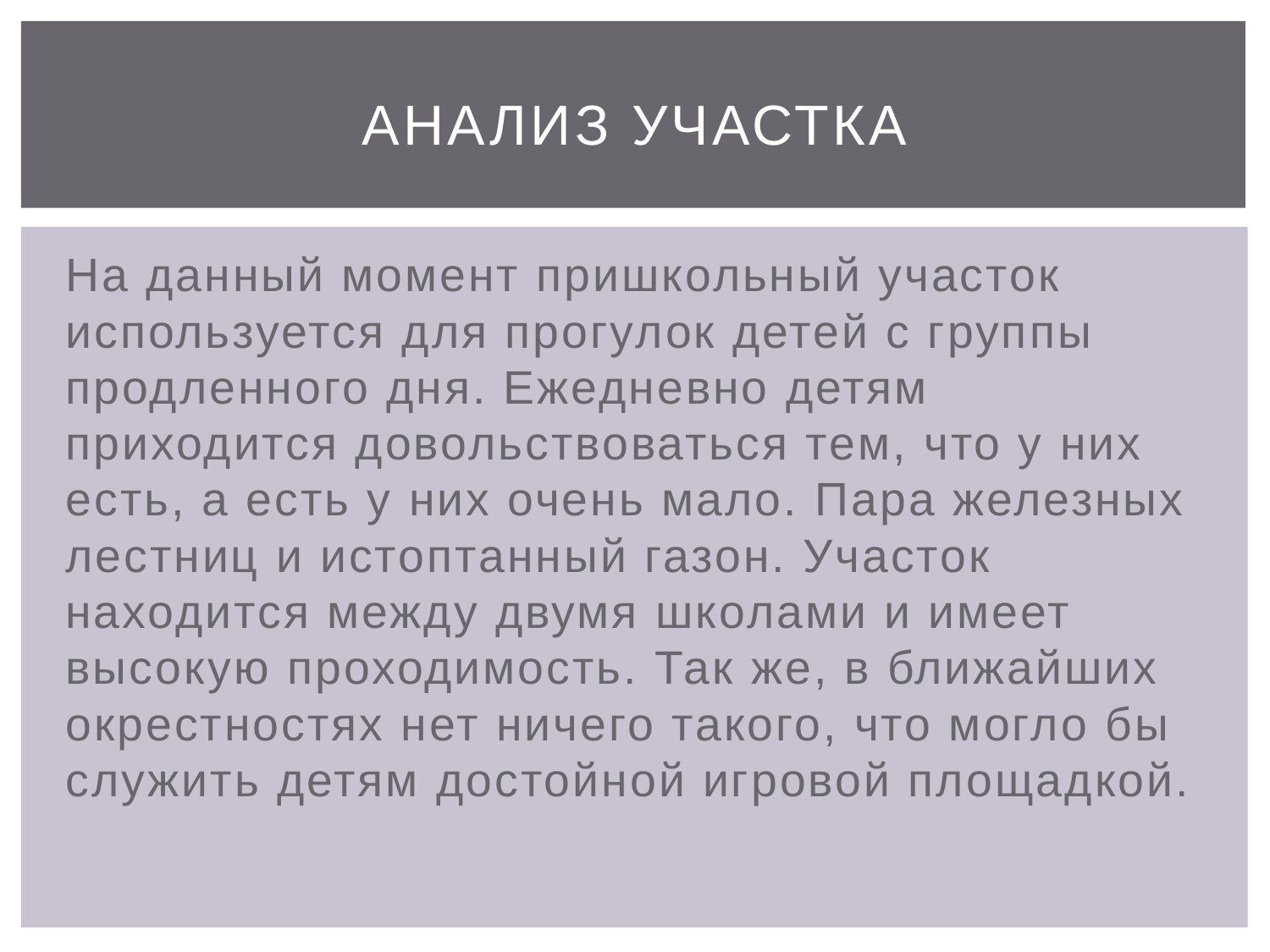

# Анализ участка
На данный момент пришкольный участок используется для прогулок детей с группы продленного дня. Ежедневно детям приходится довольствоваться тем, что у них есть, а есть у них очень мало. Пара железных лестниц и истоптанный газон. Участок находится между двумя школами и имеет высокую проходимость. Так же, в ближайших окрестностях нет ничего такого, что могло бы служить детям достойной игровой площадкой.